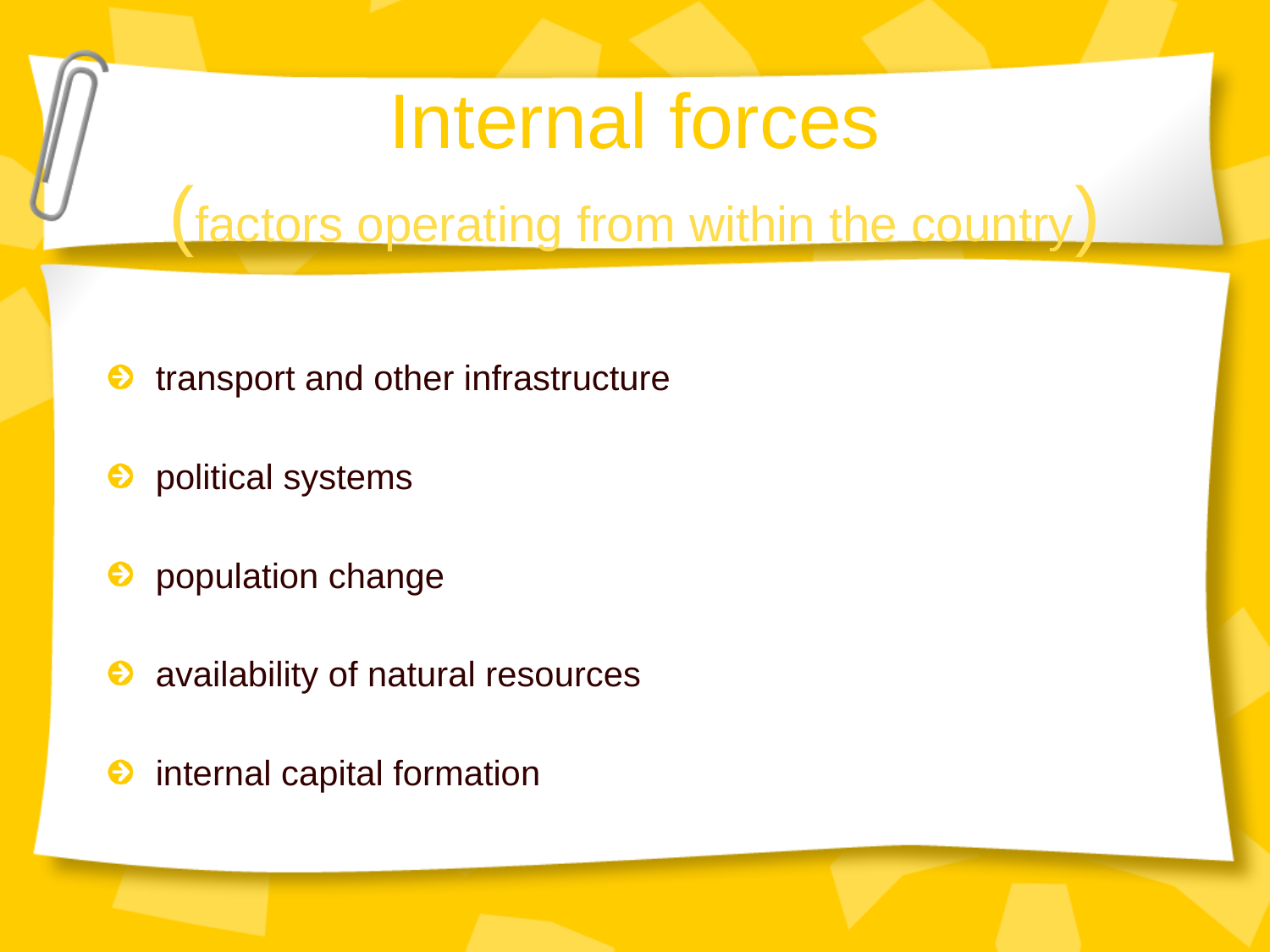

# Internal forces (factors operating from within the country)
transport and other infrastructure

political systems

population change

availability of natural resources

internal capital formation